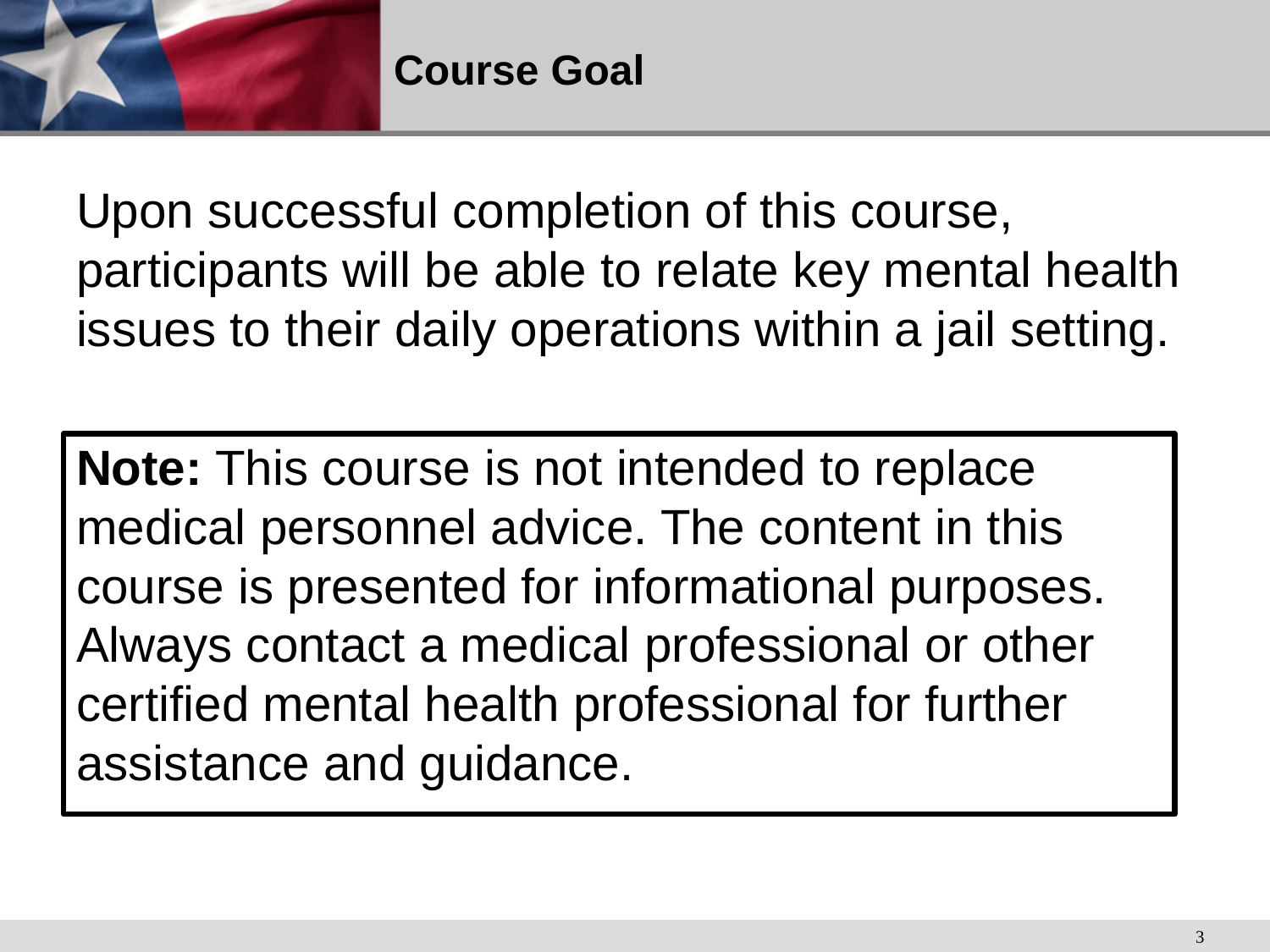

# Course Goal
Upon successful completion of this course, participants will be able to relate key mental health issues to their daily operations within a jail setting.

Note: This course is not intended to replace medical personnel advice. The content in this course is presented for informational purposes. Always contact a medical professional or other certified mental health professional for further assistance and guidance.

3